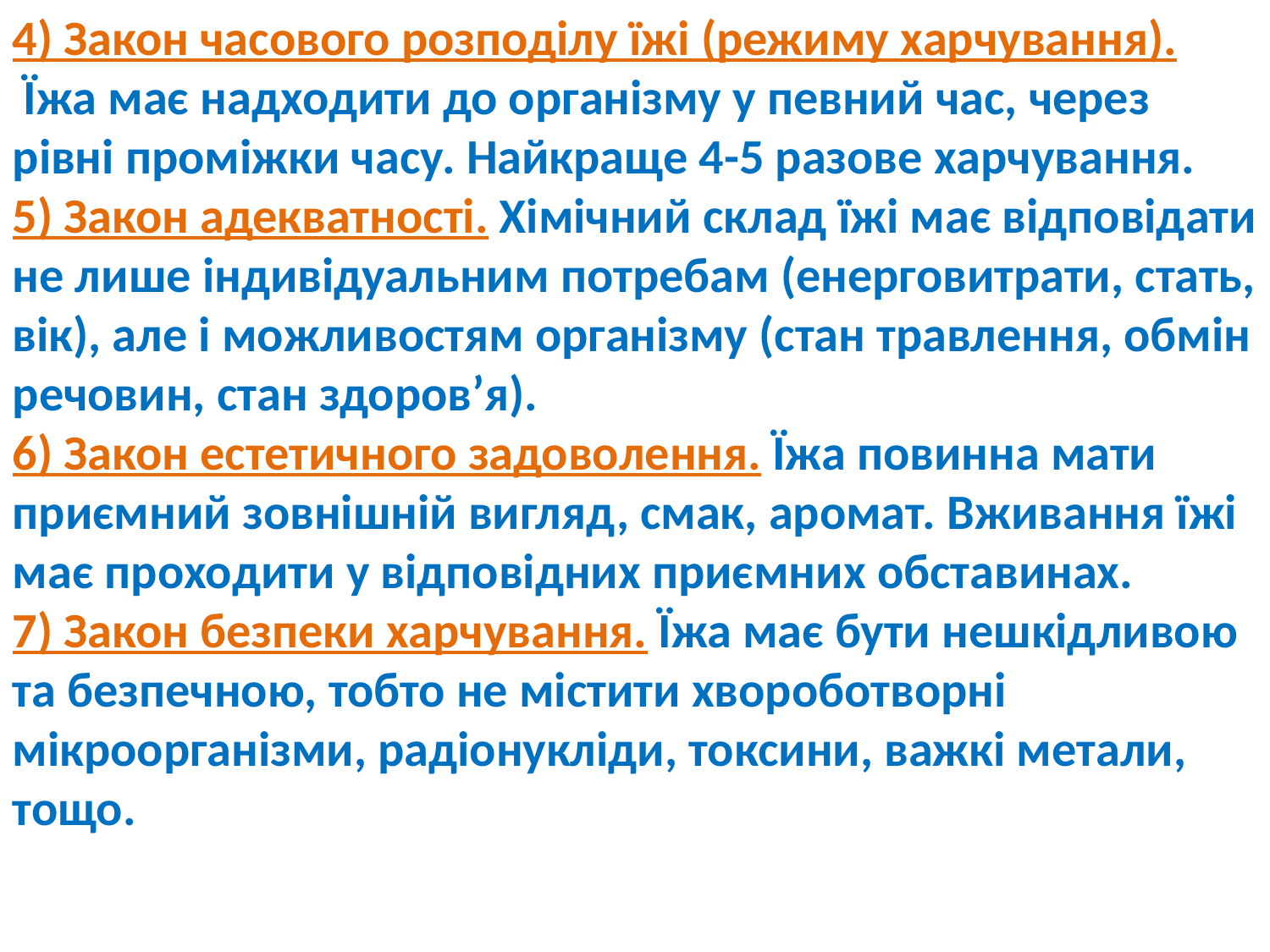

4) Закон часового розподілу їжі (режиму харчування).
 Їжа має надходити до організму у певний час, через рівні проміжки часу. Найкраще 4-5 разове харчування.
5) Закон адекватності. Хімічний склад їжі має відповідати не лише індивідуальним потребам (енерговитрати, стать, вік), але і можливостям організму (стан травлення, обмін речовин, стан здоров’я).
6) Закон естетичного задоволення. Їжа повинна мати приємний зовнішній вигляд, смак, аромат. Вживання їжі має проходити у відповідних приємних обставинах.
7) Закон безпеки харчування. Їжа має бути нешкідливою та безпечною, тобто не містити хвороботворні мікроорганізми, радіонукліди, токсини, важкі метали, тощо.